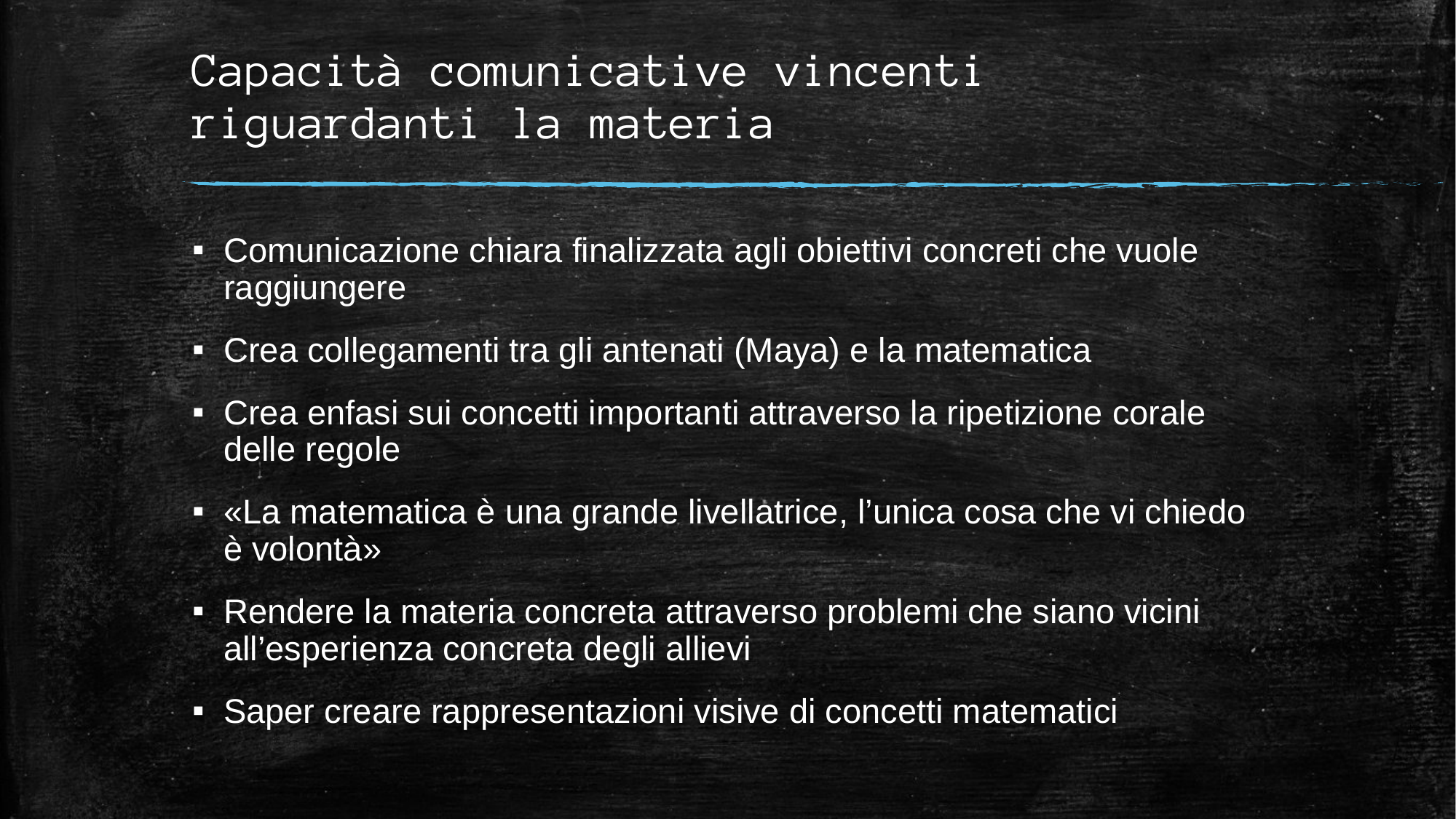

# Capacità comunicative vincenti riguardanti la materia
Comunicazione chiara finalizzata agli obiettivi concreti che vuole raggiungere
Crea collegamenti tra gli antenati (Maya) e la matematica
Crea enfasi sui concetti importanti attraverso la ripetizione corale delle regole
«La matematica è una grande livellatrice, l’unica cosa che vi chiedo è volontà»
Rendere la materia concreta attraverso problemi che siano vicini all’esperienza concreta degli allievi
Saper creare rappresentazioni visive di concetti matematici